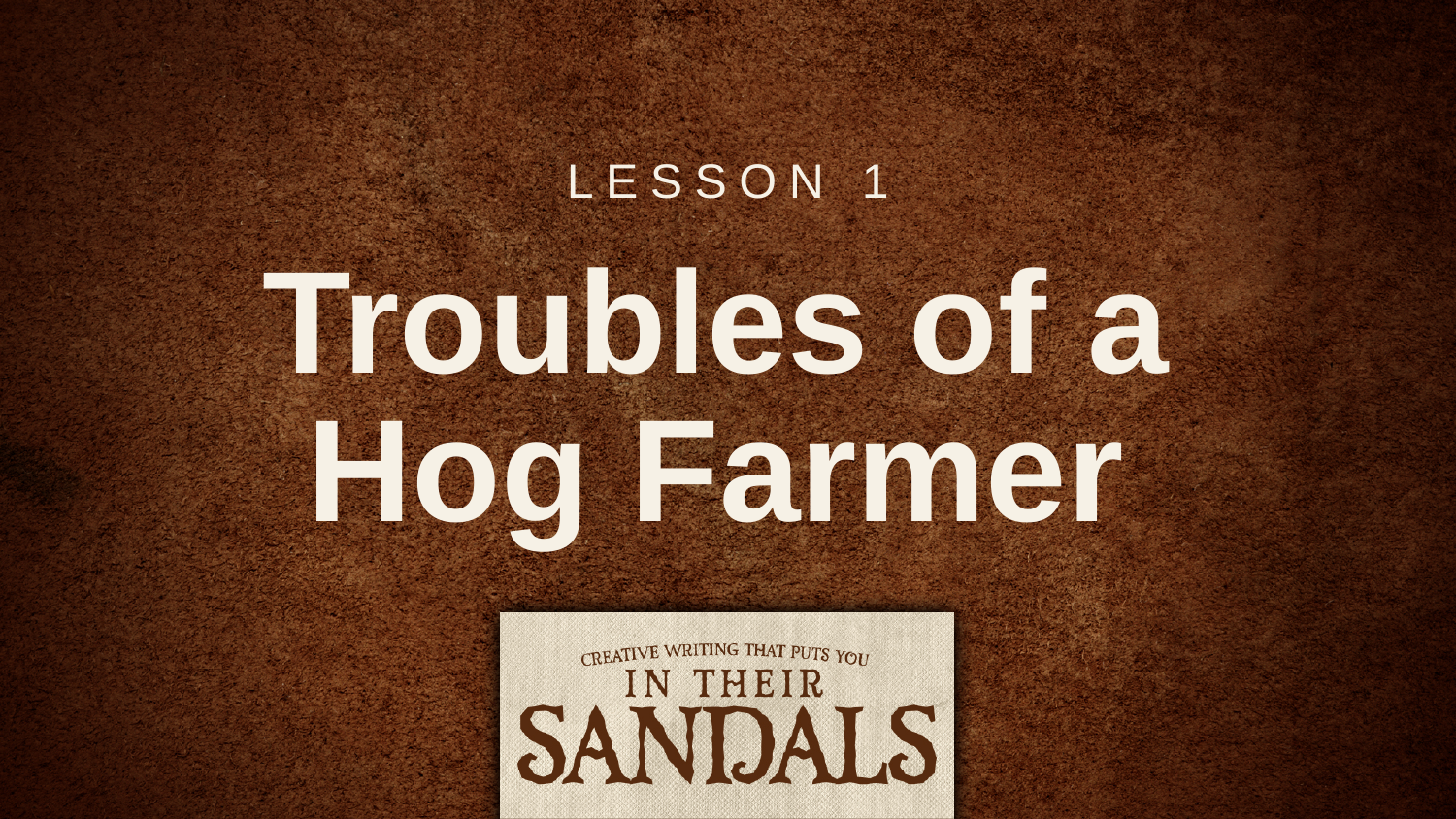

LESSON 1
# Troubles of a Hog Farmer